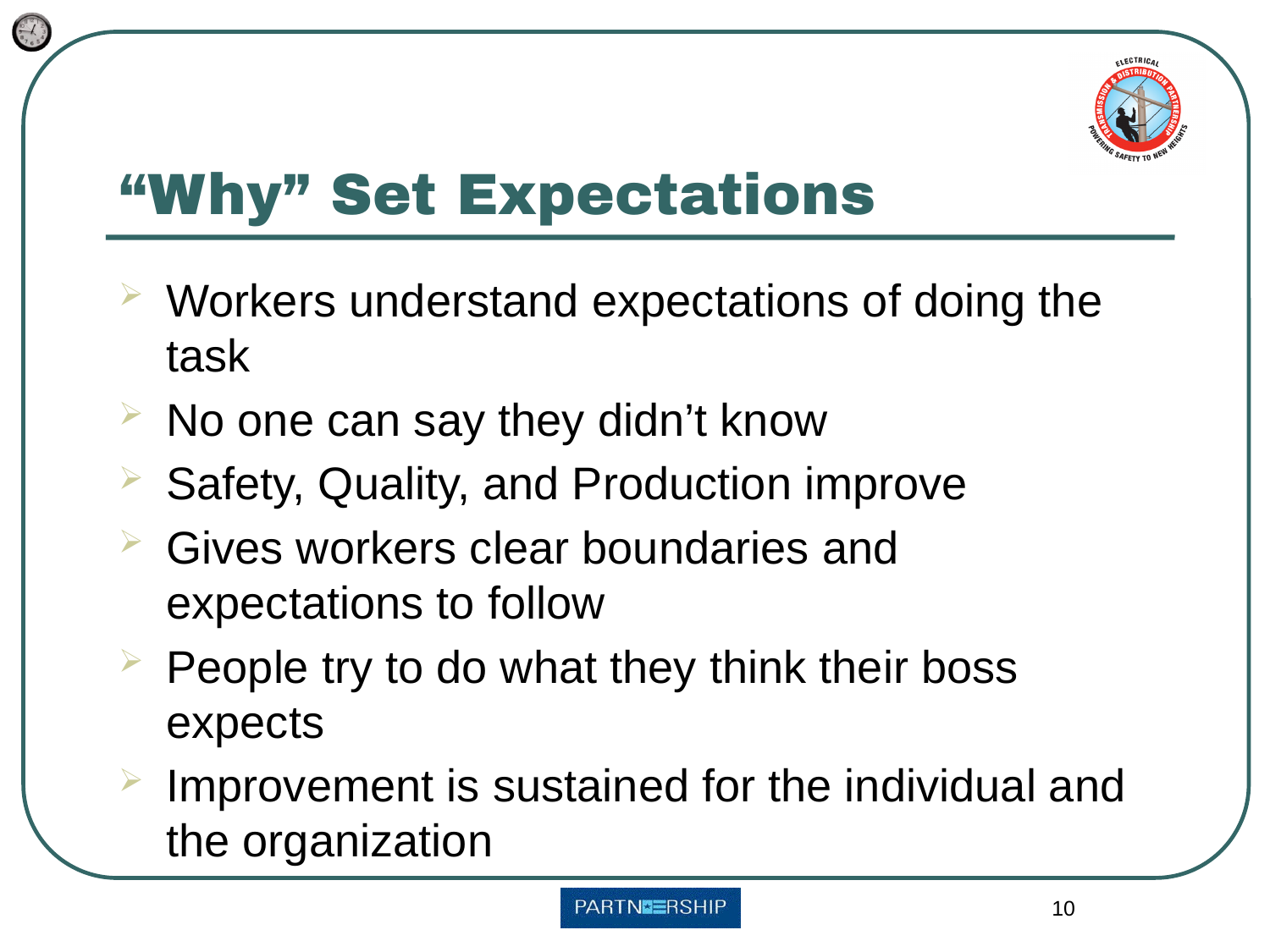

# “Why” Set Expectations
Workers understand expectations of doing the task
No one can say they didn’t know
Safety, Quality, and Production improve
Gives workers clear boundaries and expectations to follow
People try to do what they think their boss expects
Improvement is sustained for the individual and the organization
10